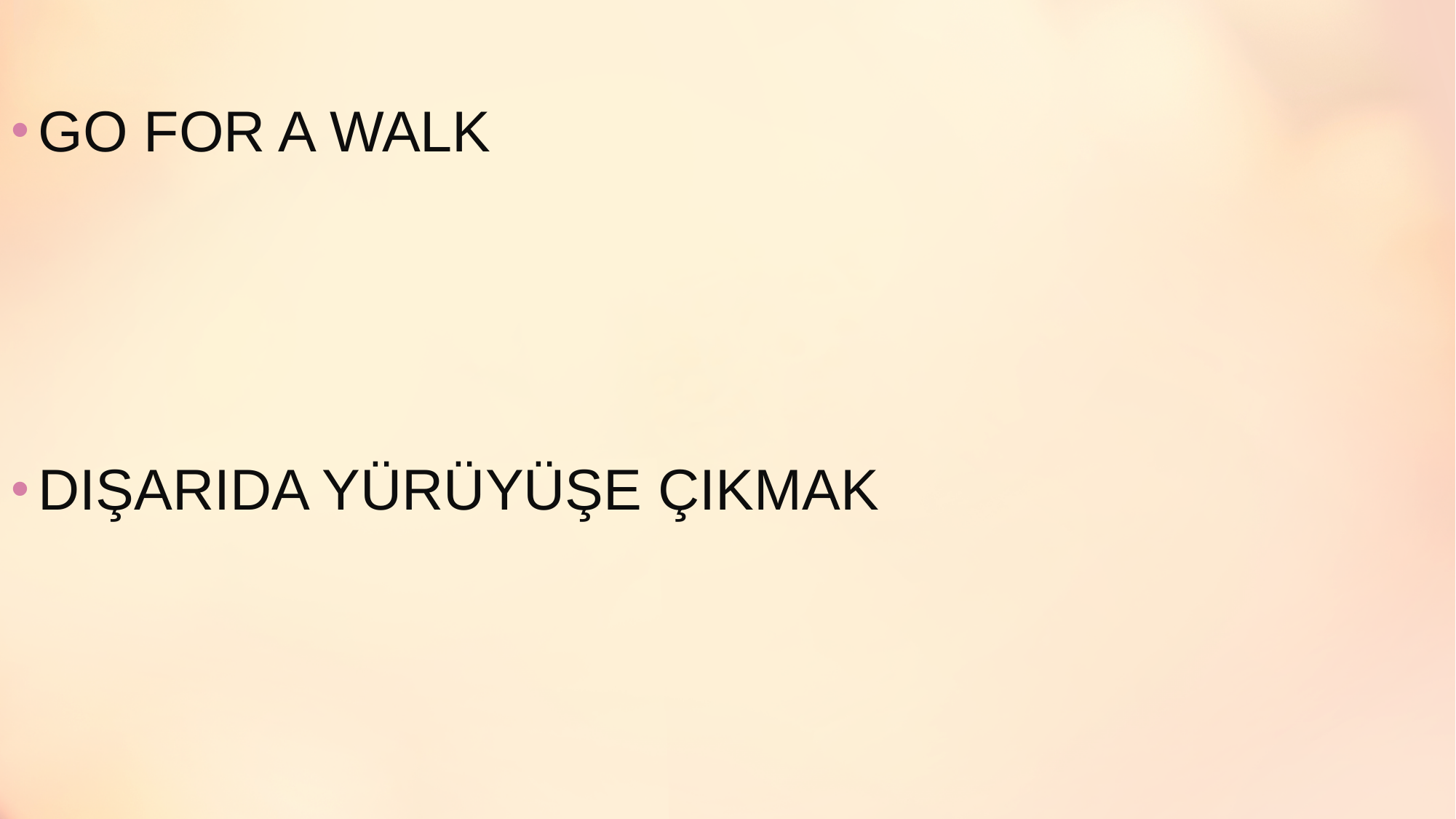

GO FOR A WALK

DIŞARIDA YÜRÜYÜŞE ÇIKMAK